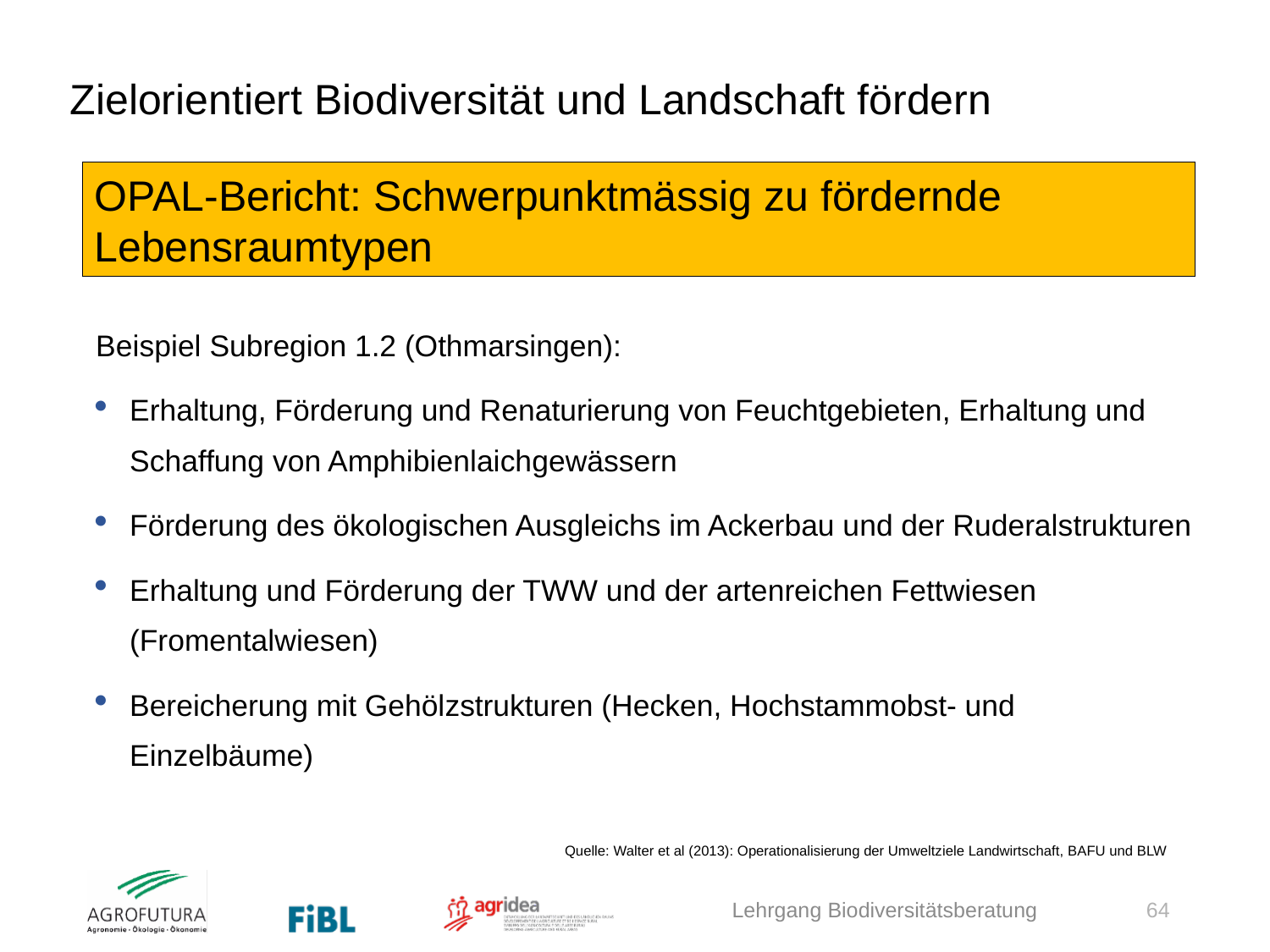

Zielorientiert Biodiversität und Landschaft fördern
OPAL-Bericht: Schwerpunktmässig zu fördernde Lebensraumtypen
Beispiel Subregion 1.2 (Othmarsingen):
Erhaltung, Förderung und Renaturierung von Feuchtgebieten, Erhaltung und Schaffung von Amphibienlaichgewässern
Förderung des ökologischen Ausgleichs im Ackerbau und der Ruderalstrukturen
Erhaltung und Förderung der TWW und der artenreichen Fettwiesen (Fromentalwiesen)
Bereicherung mit Gehölzstrukturen (Hecken, Hochstammobst- und Einzelbäume)

Quelle: Walter et al (2013): Operationalisierung der Umweltziele Landwirtschaft, BAFU und BLW
Lehrgang Biodiversitätsberatung
64